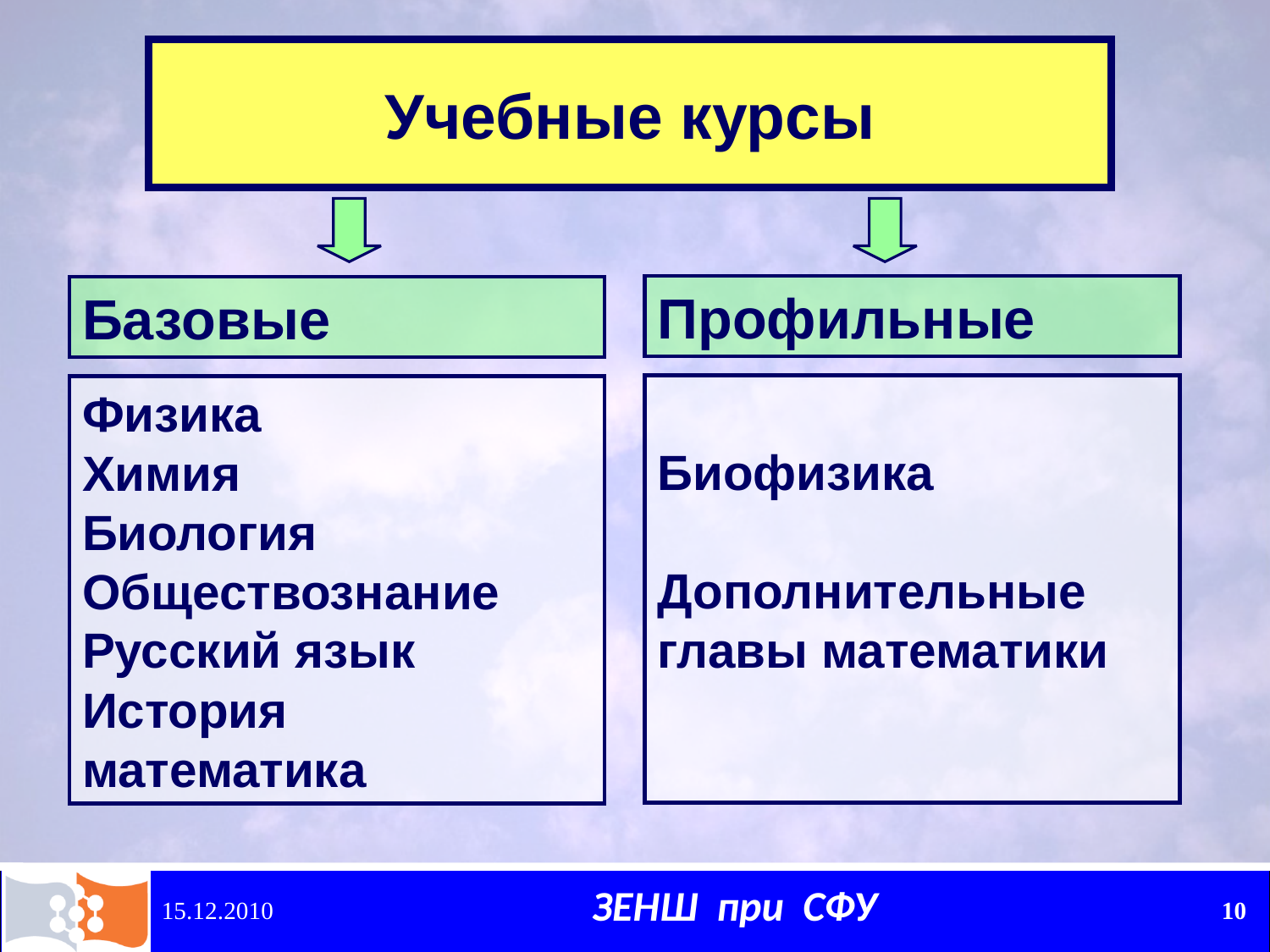

Учебные курсы

Профильные
Базовые

Биофизика

Дополнительные главы математики

Физика
Химия
Биология
Обществознание
Русский язык
История
математика
15.12.2010
10